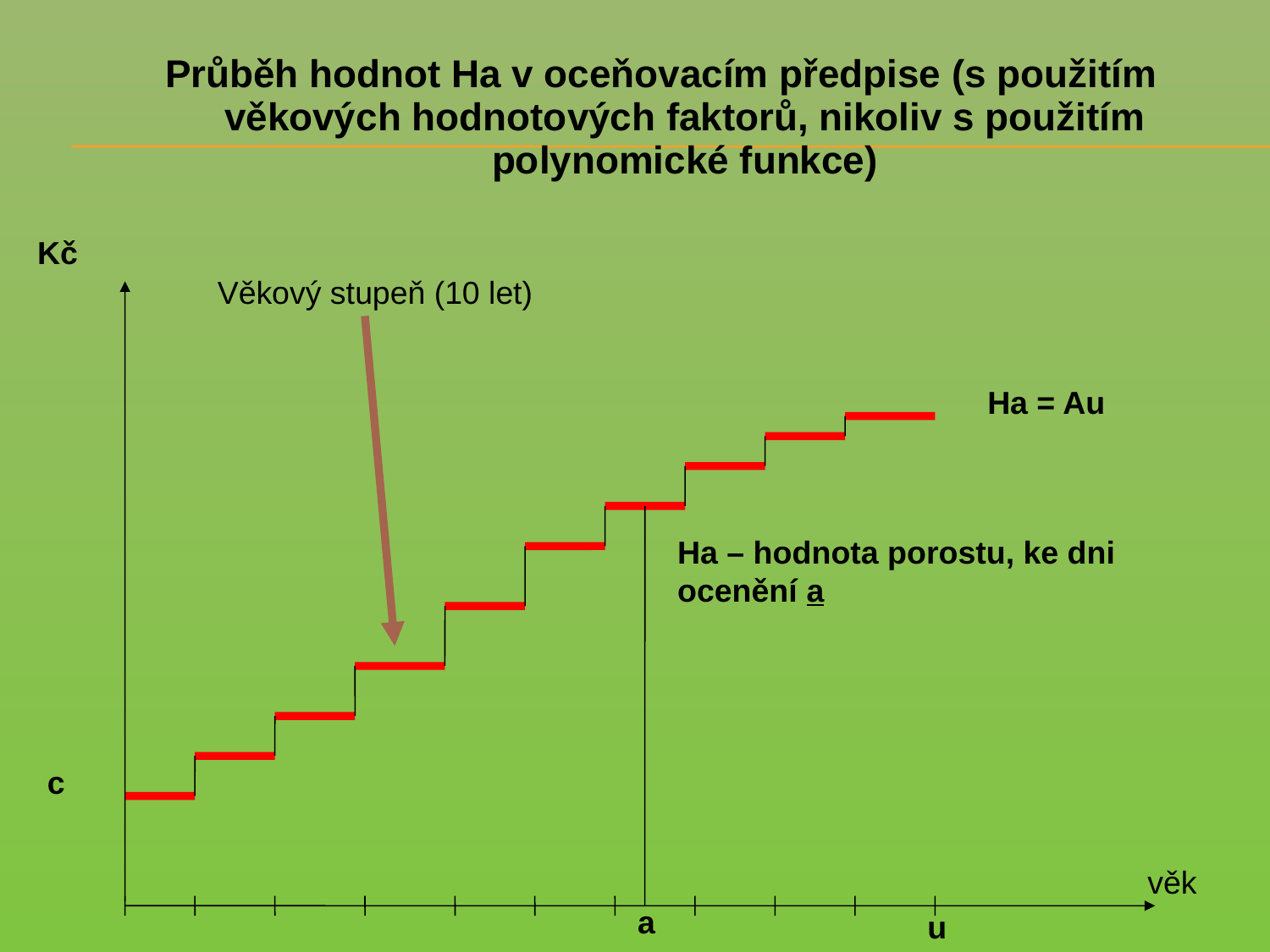

# Průběh hodnot Ha v oceňovacím předpise (s použitím věkových hodnotových faktorů, nikoliv s použitím polynomické funkce)
Kč
Věkový stupeň (10 let)

Ha = Au

Ha – hodnota porostu, ke dni ocenění a

c

věk

a

u